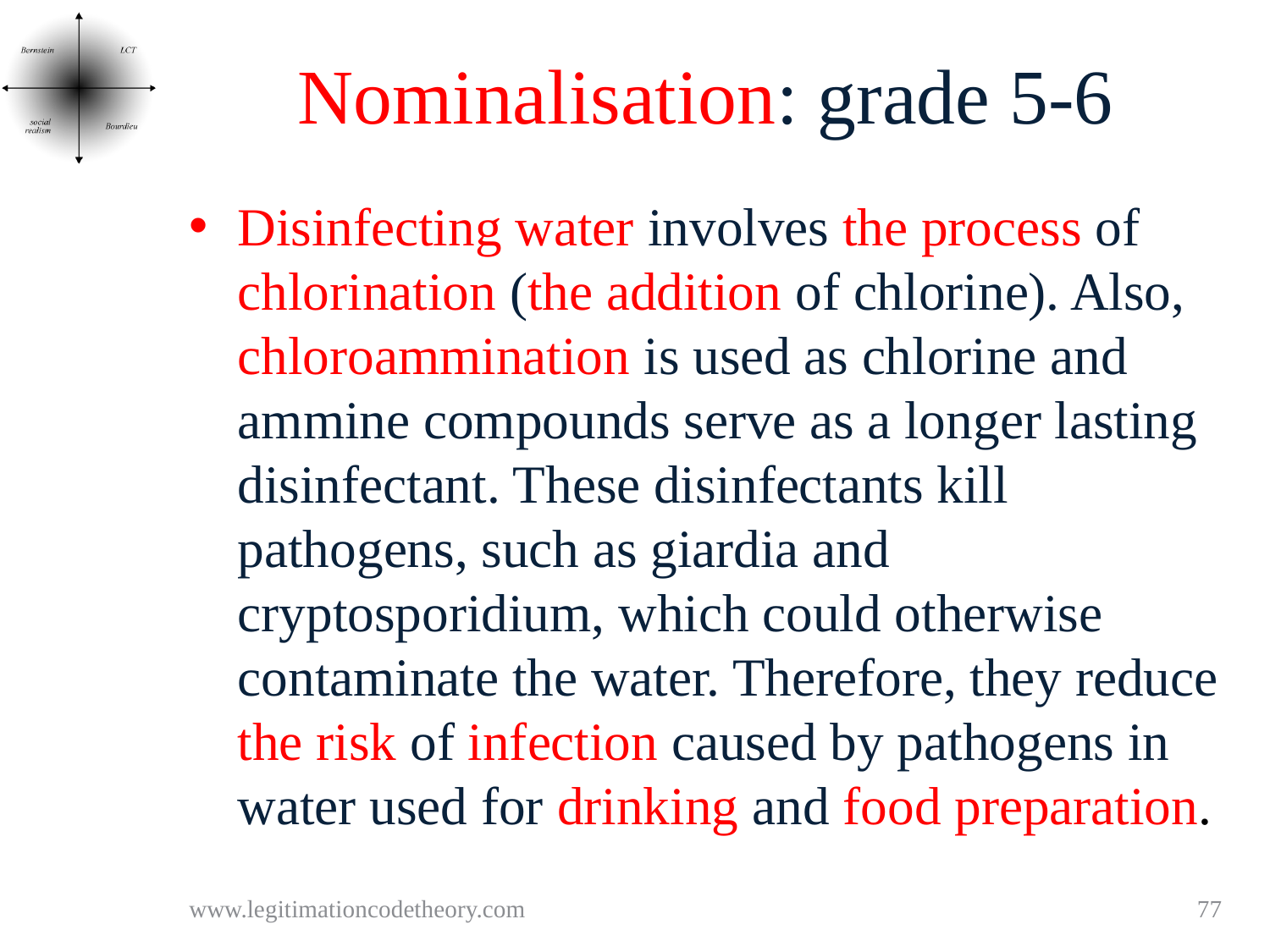

# Nominalisation: grade 5-6

Disinfecting water involves the process of chlorination (the addition of chlorine). Also, chloroammination is used as chlorine and ammine compounds serve as a longer lasting disinfectant. These disinfectants kill pathogens, such as giardia and cryptosporidium, which could otherwise contaminate the water. Therefore, they reduce the risk of infection caused by pathogens in water used for drinking and food preparation.

www.legitimationcodetheory.com
77